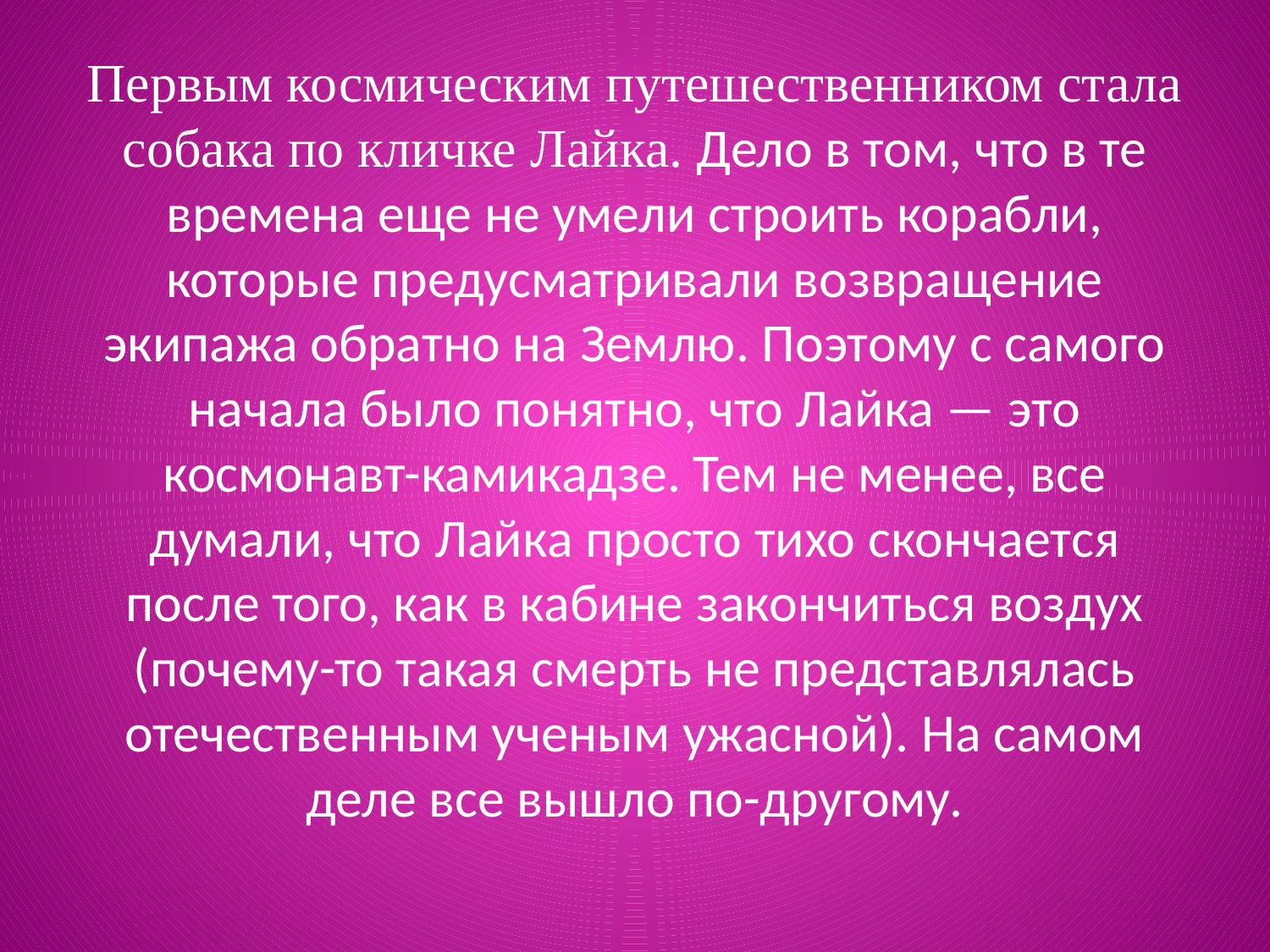

# Первым космическим путешественником стала собака по кличке Лайка. Дело в том, что в те времена еще не умели строить корабли, которые предусматривали возвращение экипажа обратно на Землю. Поэтому с самого начала было понятно, что Лайка — это космонавт-камикадзе. Тем не менее, все думали, что Лайка просто тихо скончается после того, как в кабине закончиться воздух (почему-то такая смерть не представлялась отечественным ученым ужасной). На самом деле все вышло по-другому.